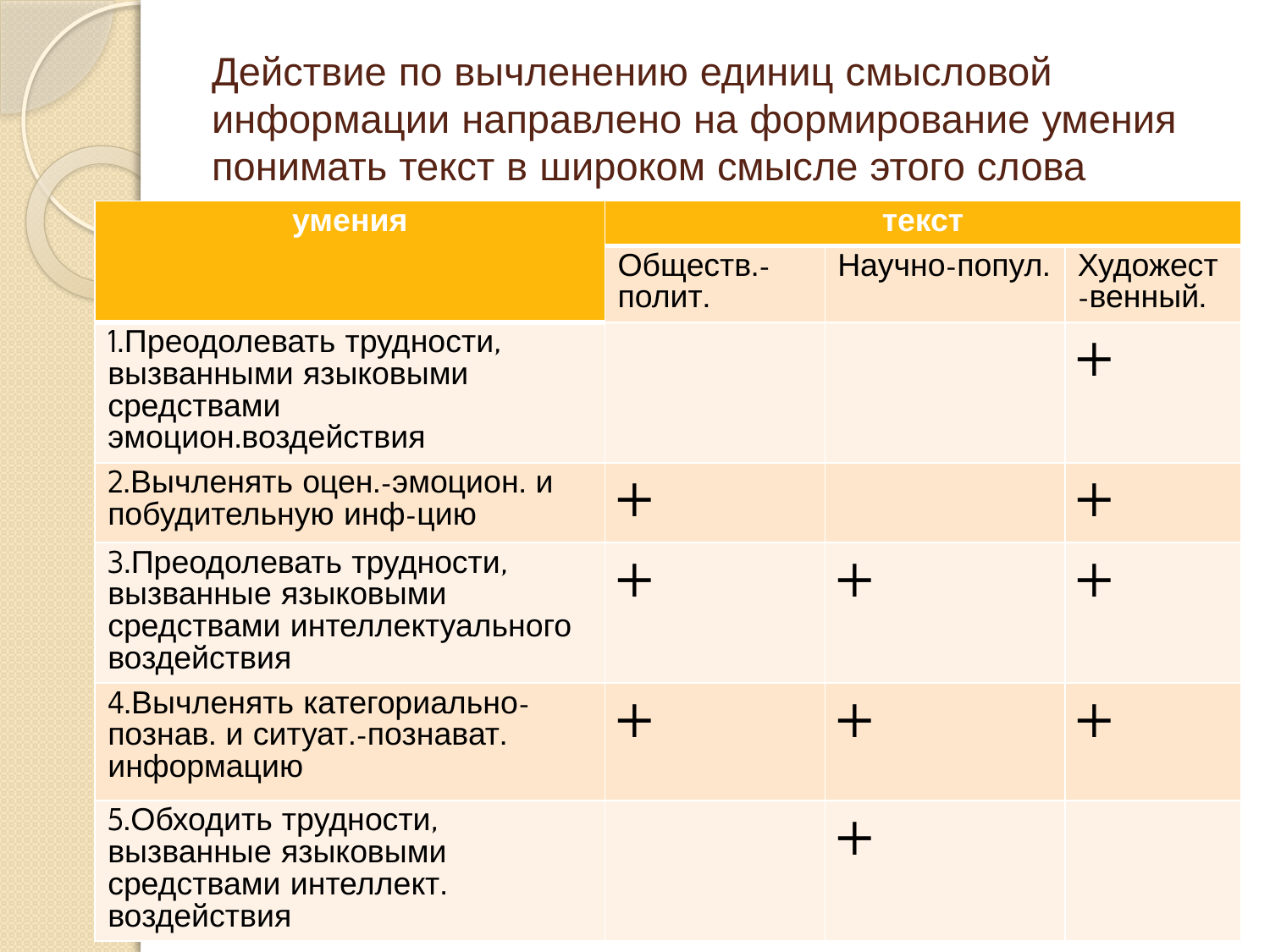

# Действие по вычленению единиц смысловой информации направлено на формирование умения понимать текст в широком смысле этого слова
| умения | текст |  |  |
| --- | --- | --- | --- |
|  | Обществ.-полит. | Научно-попул. | Художест-венный. |
| 1.Преодолевать трудности, вызванными языковыми средствами эмоцион.воздействия |  |  | + |
| 2.Вычленять оцен.-эмоцион. и побудительную инф-цию | + |  | + |
| 3.Преодолевать трудности, вызванные языковыми средствами интеллектуального воздействия | + | + | + |
| 4.Вычленять категориально-познав. и ситуат.-познават. информацию | + | + | + |
| 5.Обходить трудности, вызванные языковыми средствами интеллект. воздействия |  | + |  |